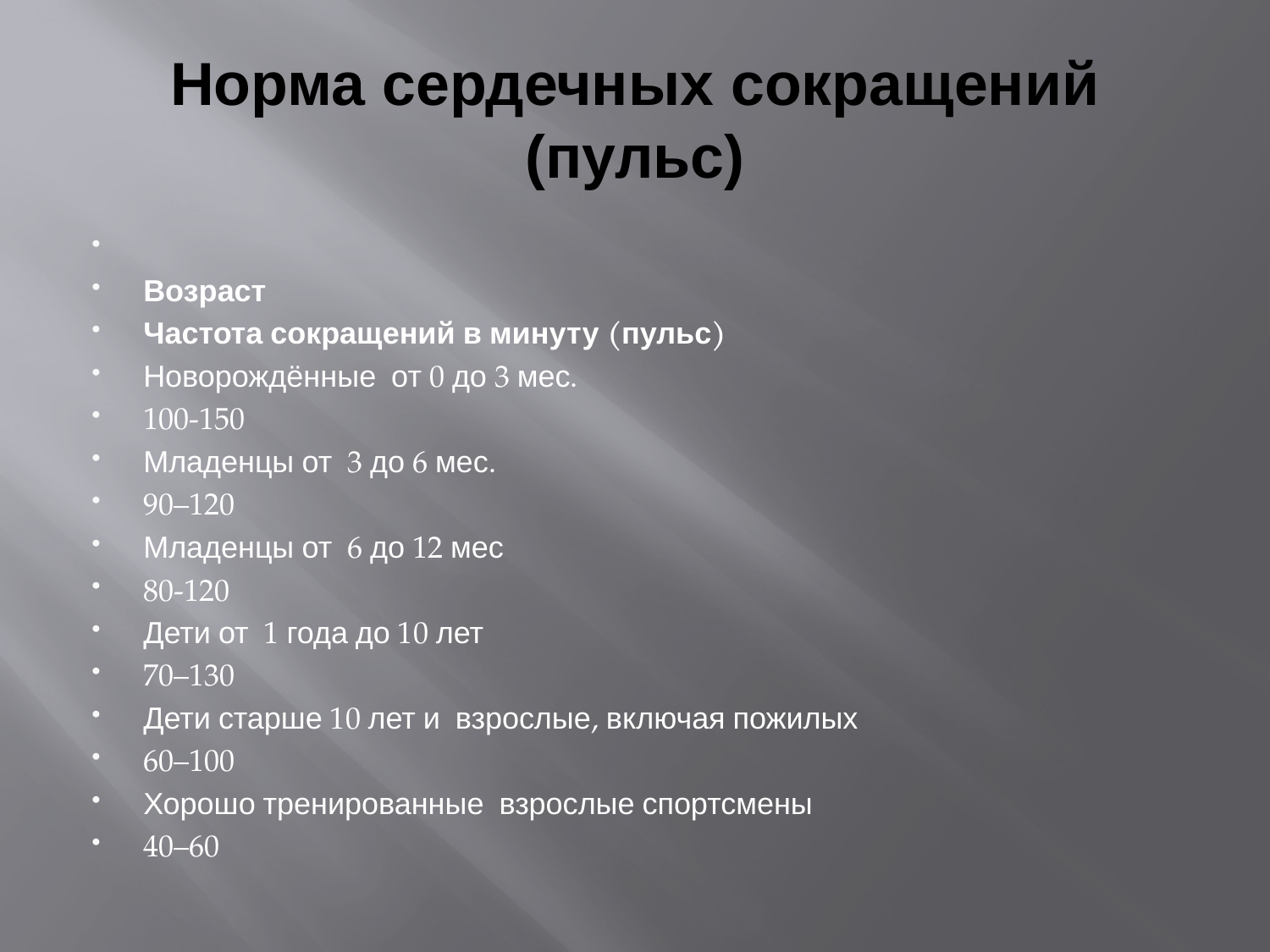

# Норма сердечных сокращений (пульс)

Возраст
Частота сокращений в минуту (пульс)
Новорождённые  от 0 до 3 мес.
100-150
Младенцы от  3 до 6 мес.
90–120
Младенцы от  6 до 12 мес
80-120
Дети от  1 года до 10 лет
70–130
Дети старше 10 лет и  взрослые, включая пожилых
60–100
Хорошо тренированные  взрослые спортсмены
40–60